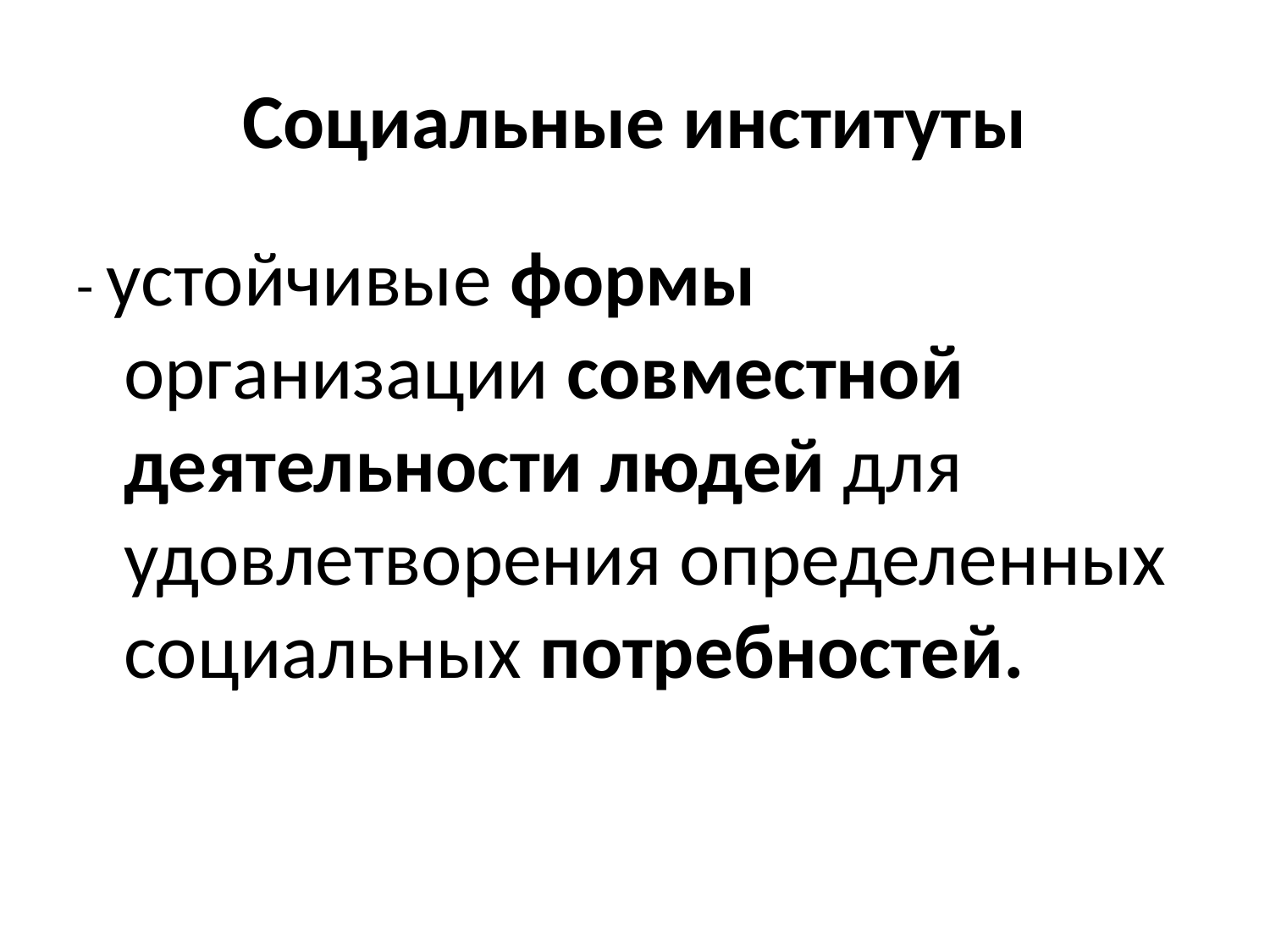

# Социальные институты
- устойчивые формы организации совместной деятельности людей для удовлетворения определенных социальных потребностей.